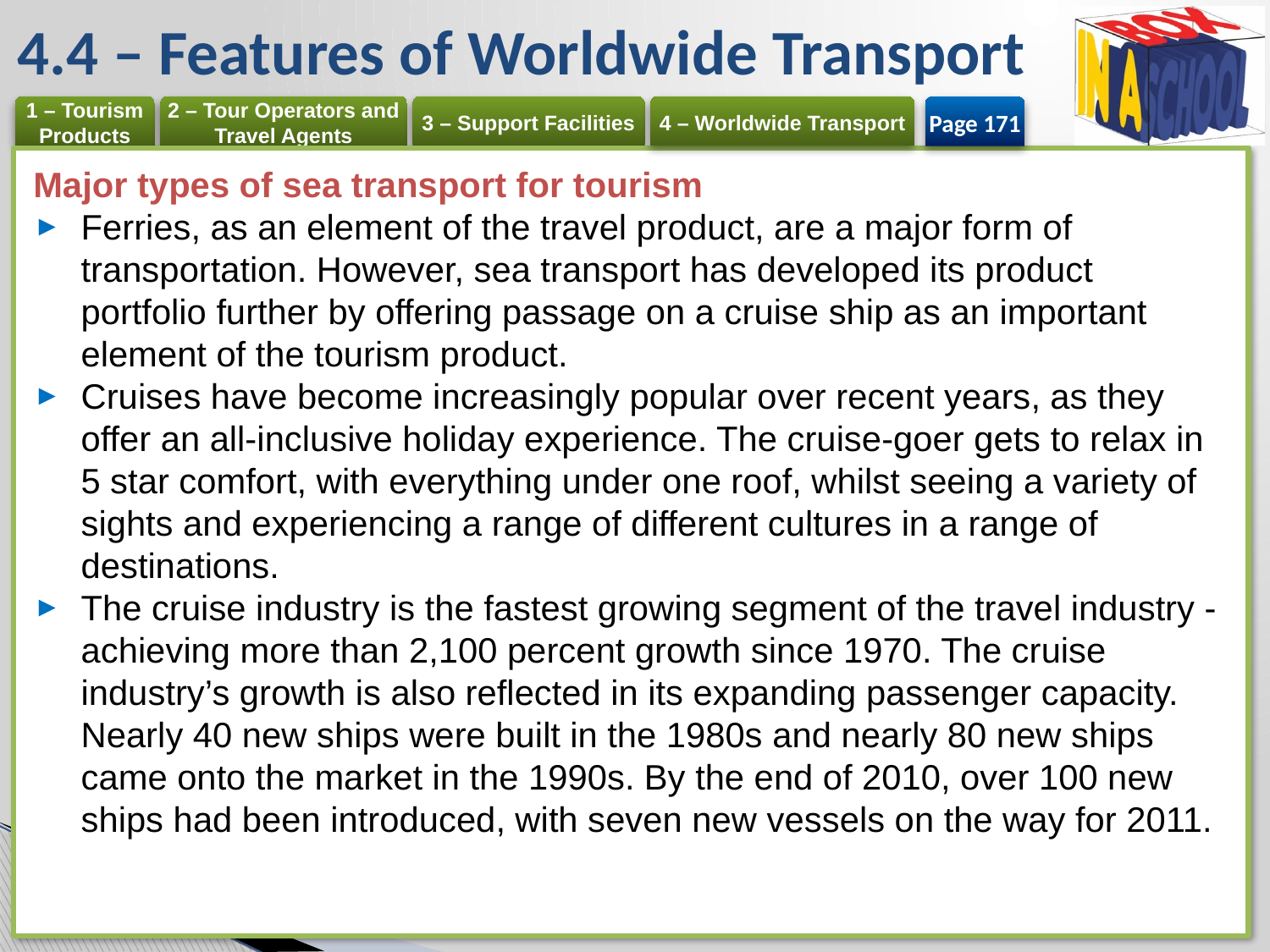

# 4.4 – Features of Worldwide Transport
Page 171
Major types of sea transport for tourism
Ferries, as an element of the travel product, are a major form of transportation. However, sea transport has developed its product portfolio further by offering passage on a cruise ship as an important element of the tourism product.
Cruises have become increasingly popular over recent years, as they offer an all-inclusive holiday experience. The cruise-goer gets to relax in 5 star comfort, with everything under one roof, whilst seeing a variety of sights and experiencing a range of different cultures in a range of destinations.
The cruise industry is the fastest growing segment of the travel industry - achieving more than 2,100 percent growth since 1970. The cruise industry’s growth is also reflected in its expanding passenger capacity. Nearly 40 new ships were built in the 1980s and nearly 80 new ships came onto the market in the 1990s. By the end of 2010, over 100 new ships had been introduced, with seven new vessels on the way for 2011.